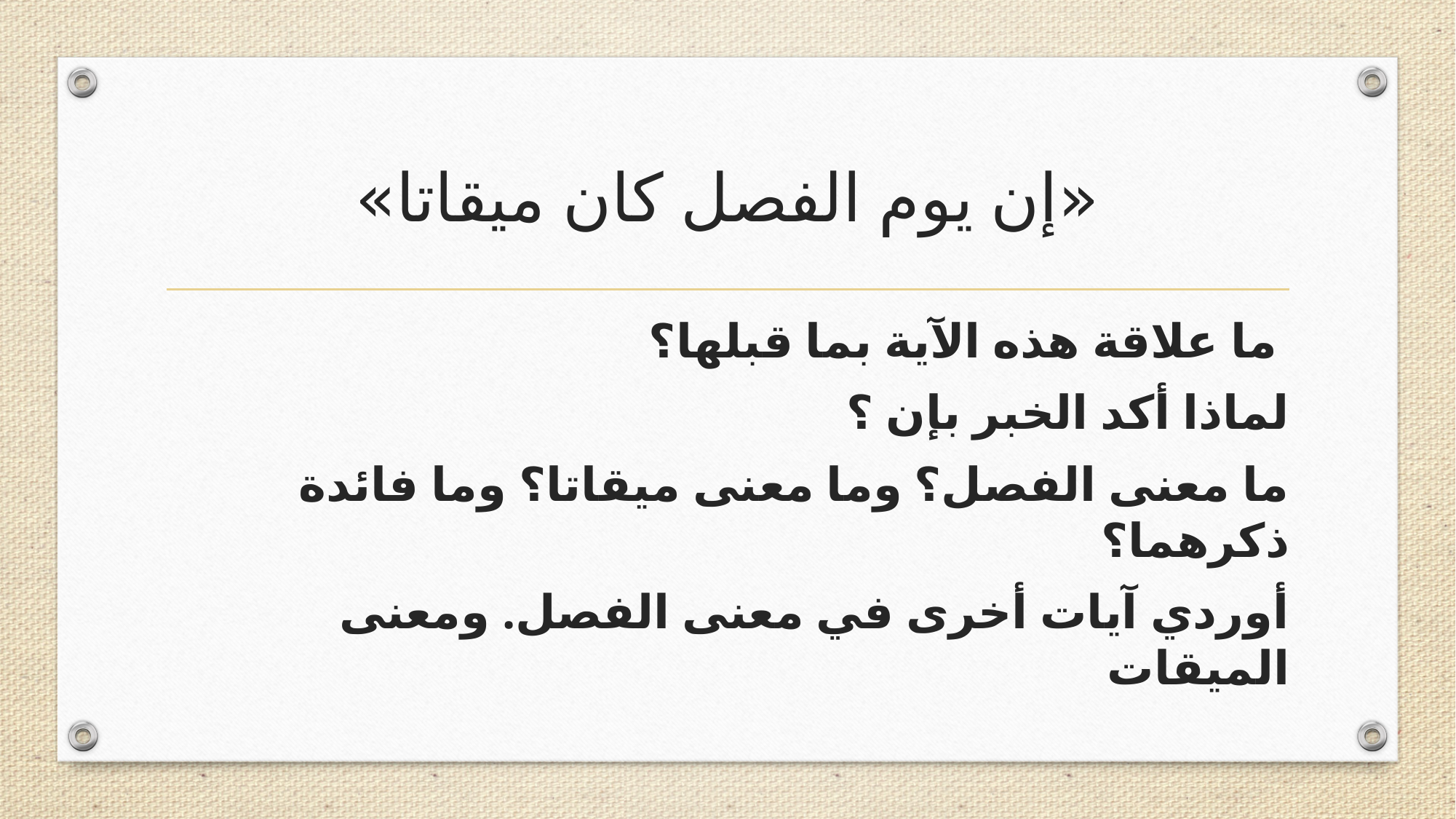

# «إن يوم الفصل كان ميقاتا»
 ما علاقة هذه الآية بما قبلها؟
لماذا أكد الخبر بإن ؟
ما معنى الفصل؟ وما معنى ميقاتا؟ وما فائدة ذكرهما؟
أوردي آيات أخرى في معنى الفصل. ومعنى الميقات